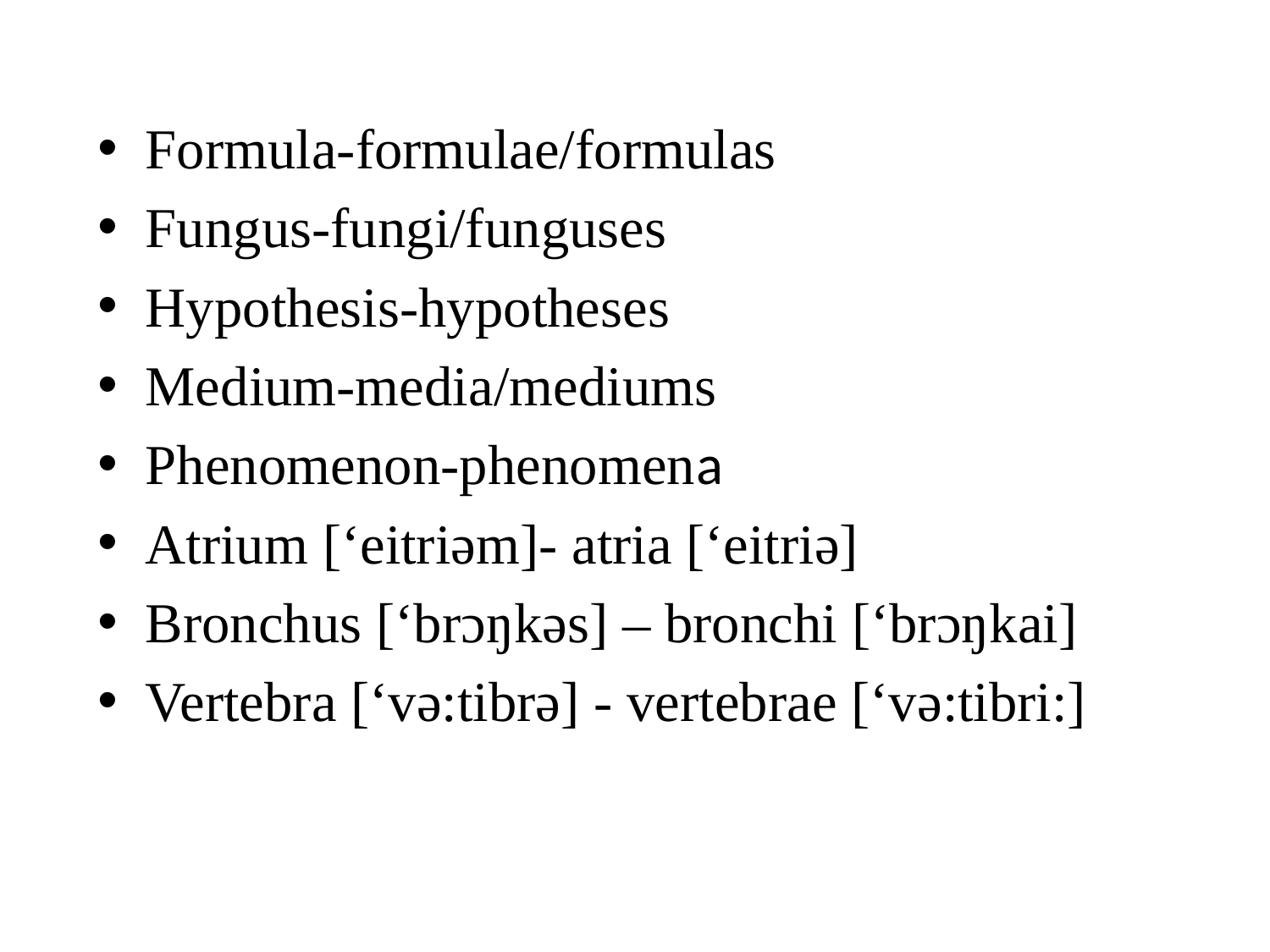

Formula-formulae/formulas
Fungus-fungi/funguses
Hypothesis-hypotheses
Medium-media/mediums
Phenomenon-phenomena
Atrium [‘eitriǝm]- atria [‘eitriə]
Bronchus [‘brɔŋkǝs] – bronchi [‘brɔŋkai]
Vertebra [‘vǝ:tibrǝ] - vertebrae [‘vǝ:tibri:]